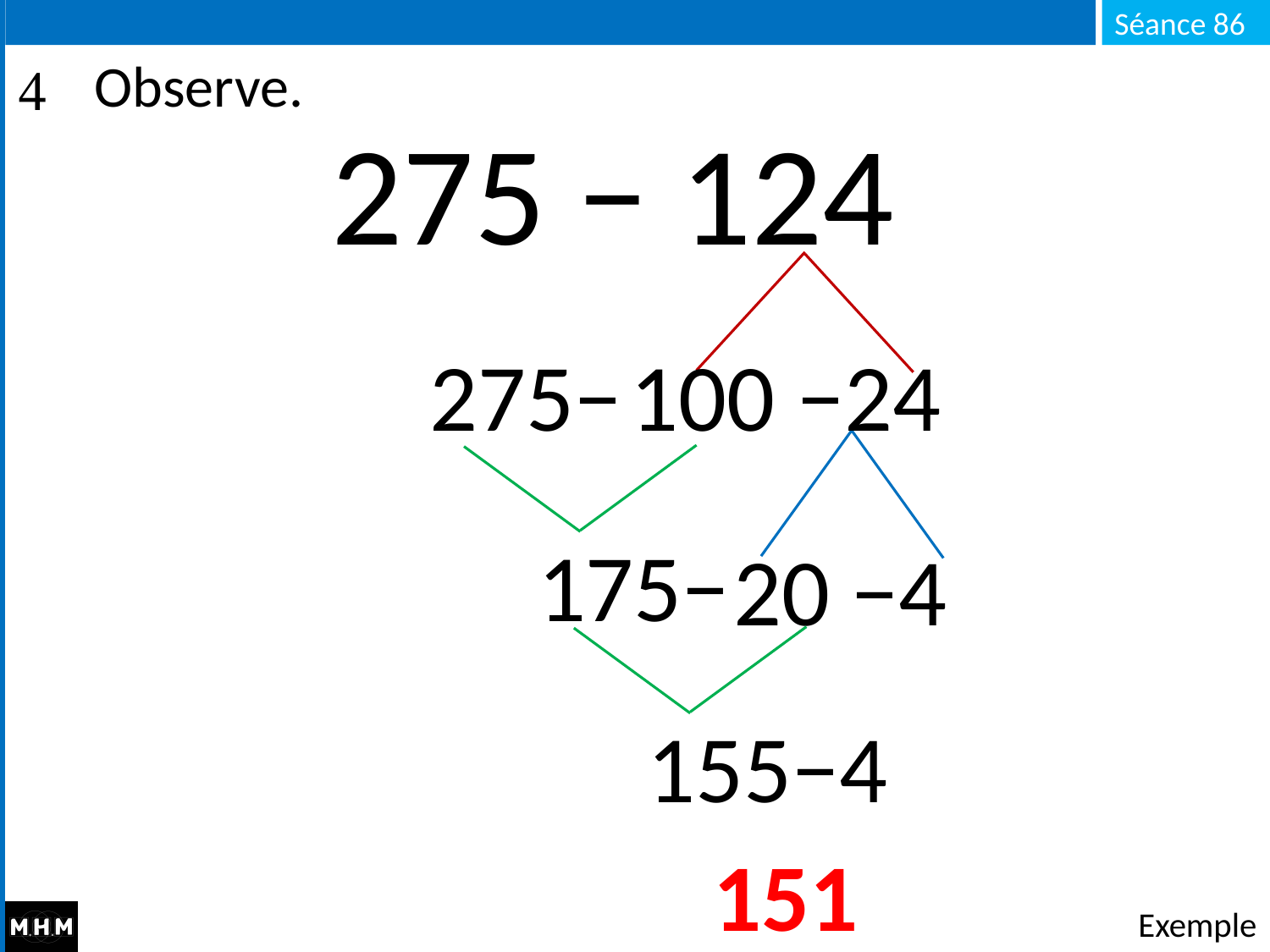

# Observe.
275 − 124
275−
100 −24
175−
20 −4
155−4
151
Exemple